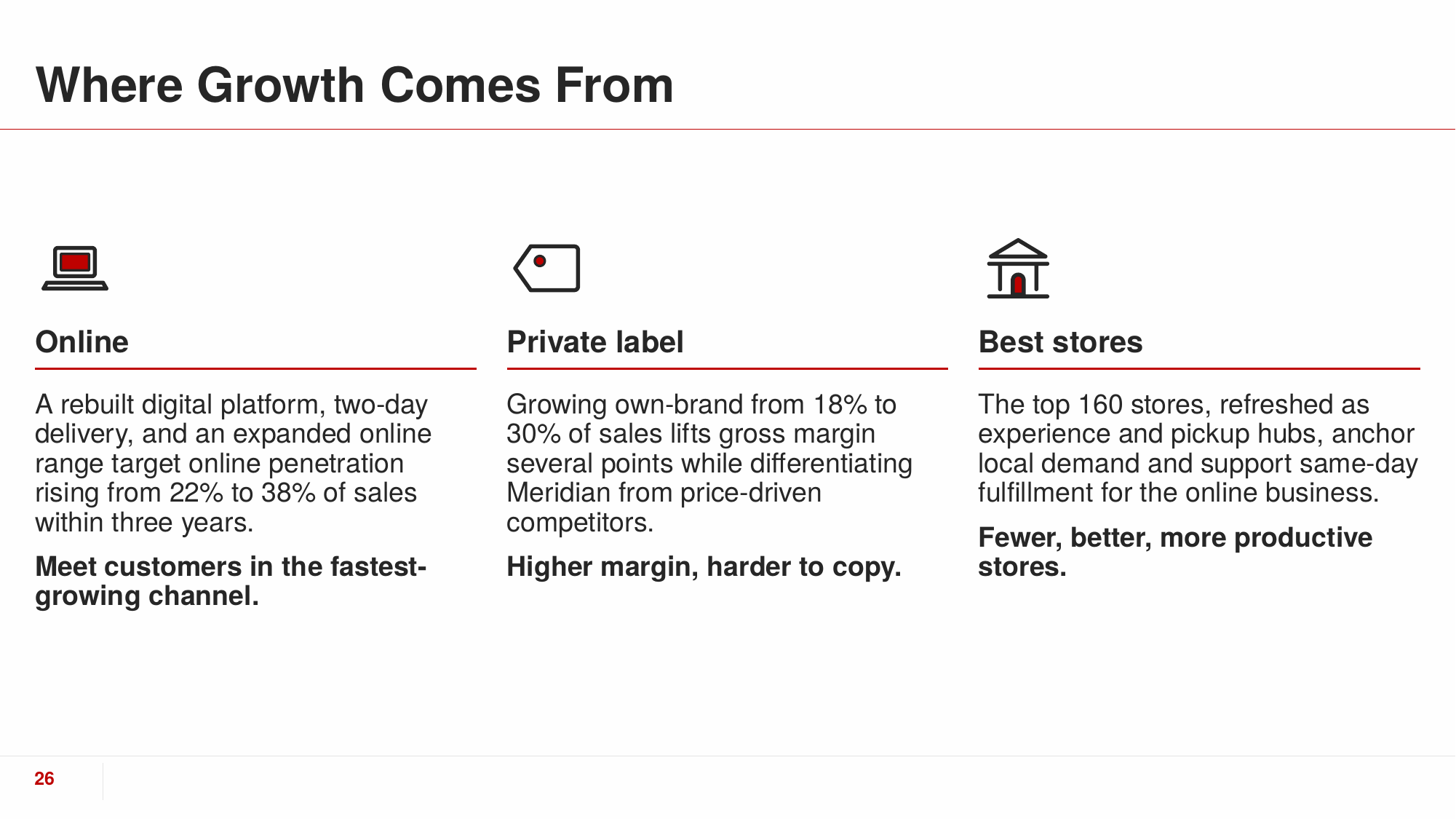

# Where Growth Comes From

Online
Private label
Best stores
A rebuilt digital platform, two-day delivery, and an expanded online range target online penetration rising from 22% to 38% of sales within three years.
Meet customers in the fastest-growing channel.
Growing own-brand from 18% to 30% of sales lifts gross margin several points while differentiating Meridian from price-driven competitors.
Higher margin, harder to copy.
The top 160 stores, refreshed as experience and pickup hubs, anchor local demand and support same-day fulfillment for the online business.
Fewer, better, more productive stores.
26